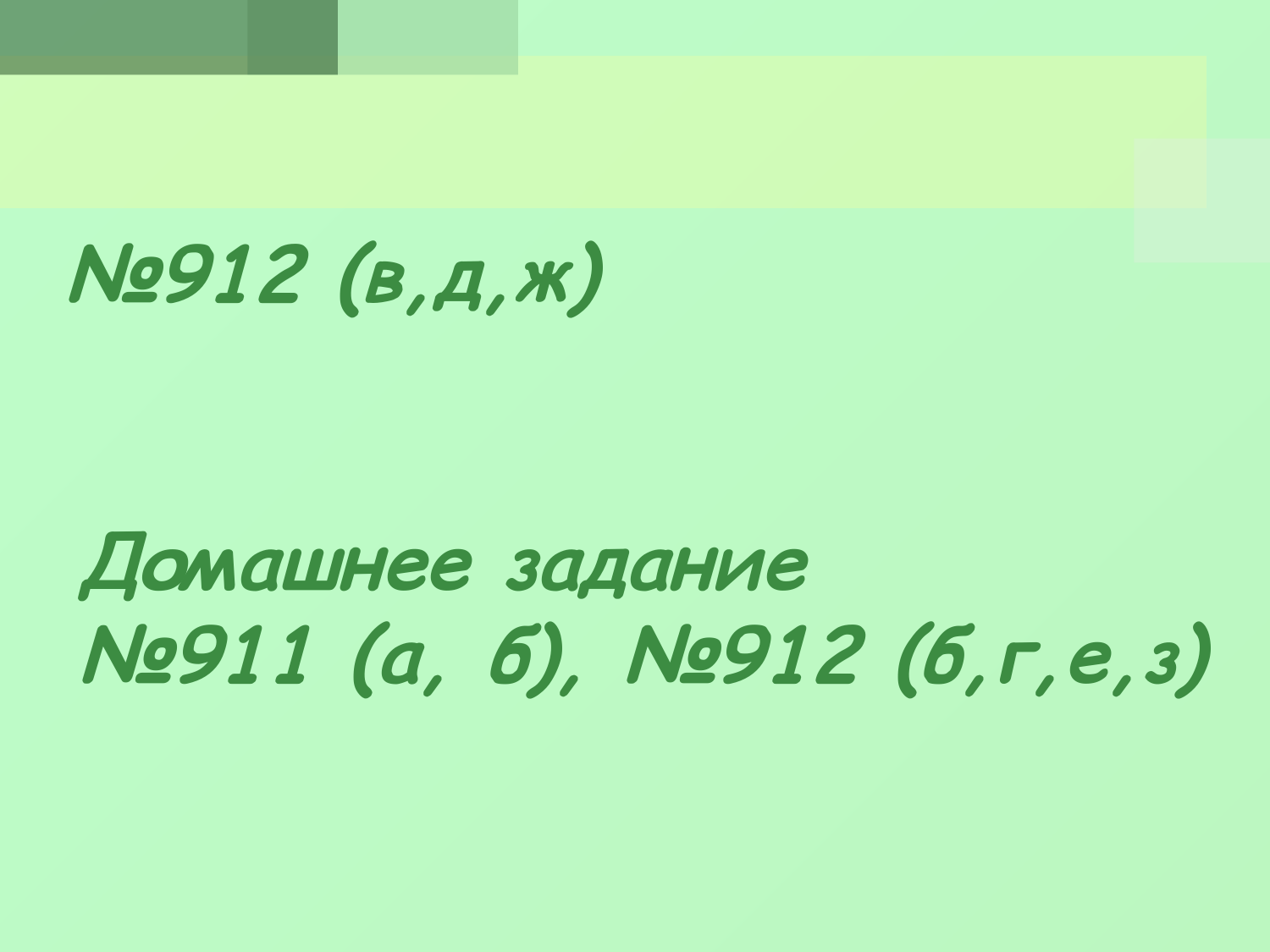

#
№912 (в,д,ж)

Домашнее задание
№911 (а, б), №912 (б,г,е,з)